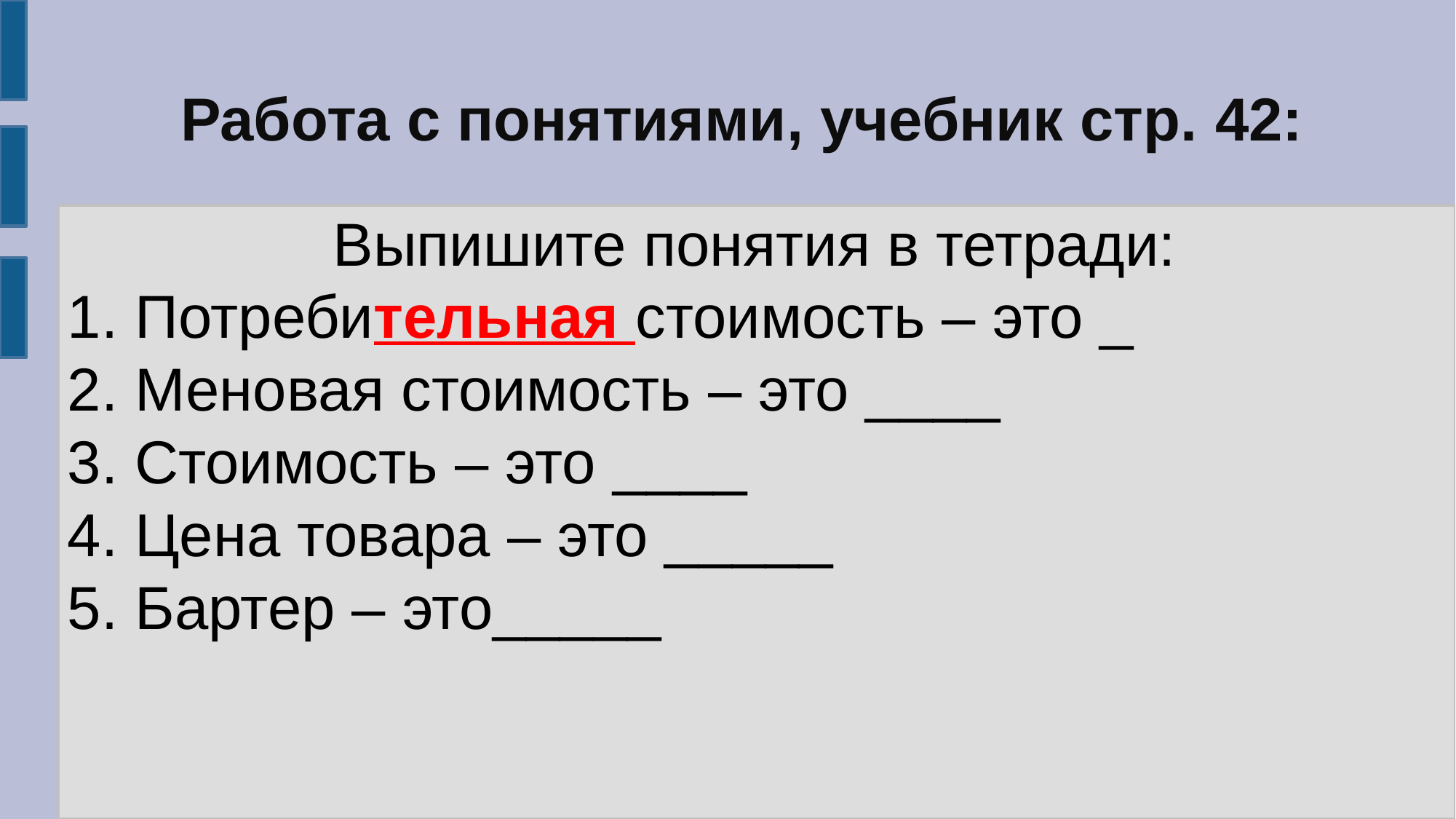

Работа с понятиями, учебник стр. 42:
Выпишите понятия в тетради:
1. Потребительная стоимость – это _
2. Меновая стоимость – это ____
3. Стоимость – это ____
4. Цена товара – это _____
5. Бартер – это_____